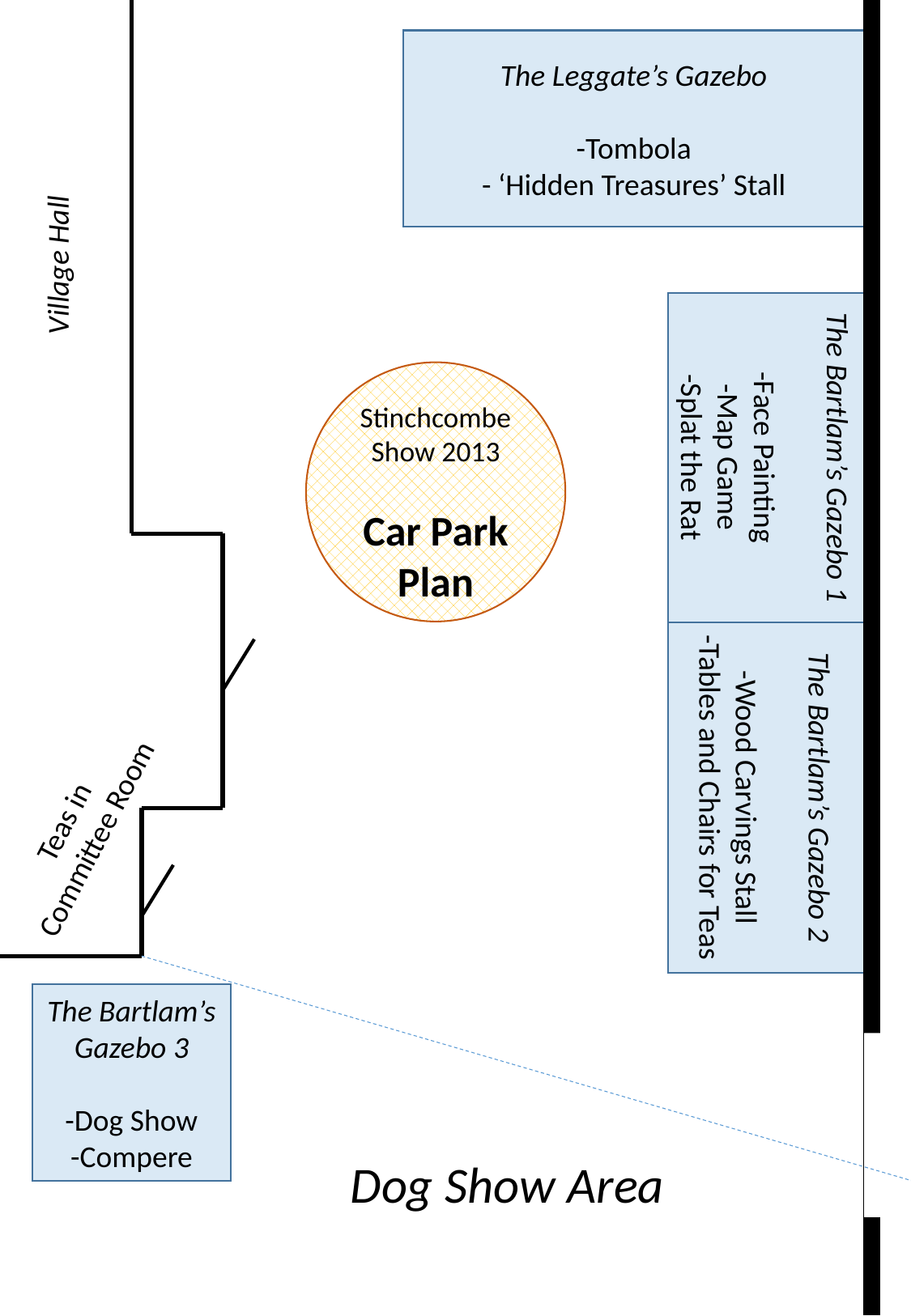

The Leggate’s Gazebo

-Tombola
- ‘Hidden Treasures’ Stall
Village Hall
The Bartlam’s Gazebo 1

-Face Painting
-Map Game
-Splat the Rat

Stinchcombe Show 2013

Car Park Plan
The Bartlam’s Gazebo 2

-Wood Carvings Stall
-Tables and Chairs for Teas
Teas in
Committee Room
The Bartlam’s Gazebo 3

-Dog Show
-Compere

Dog Show Area